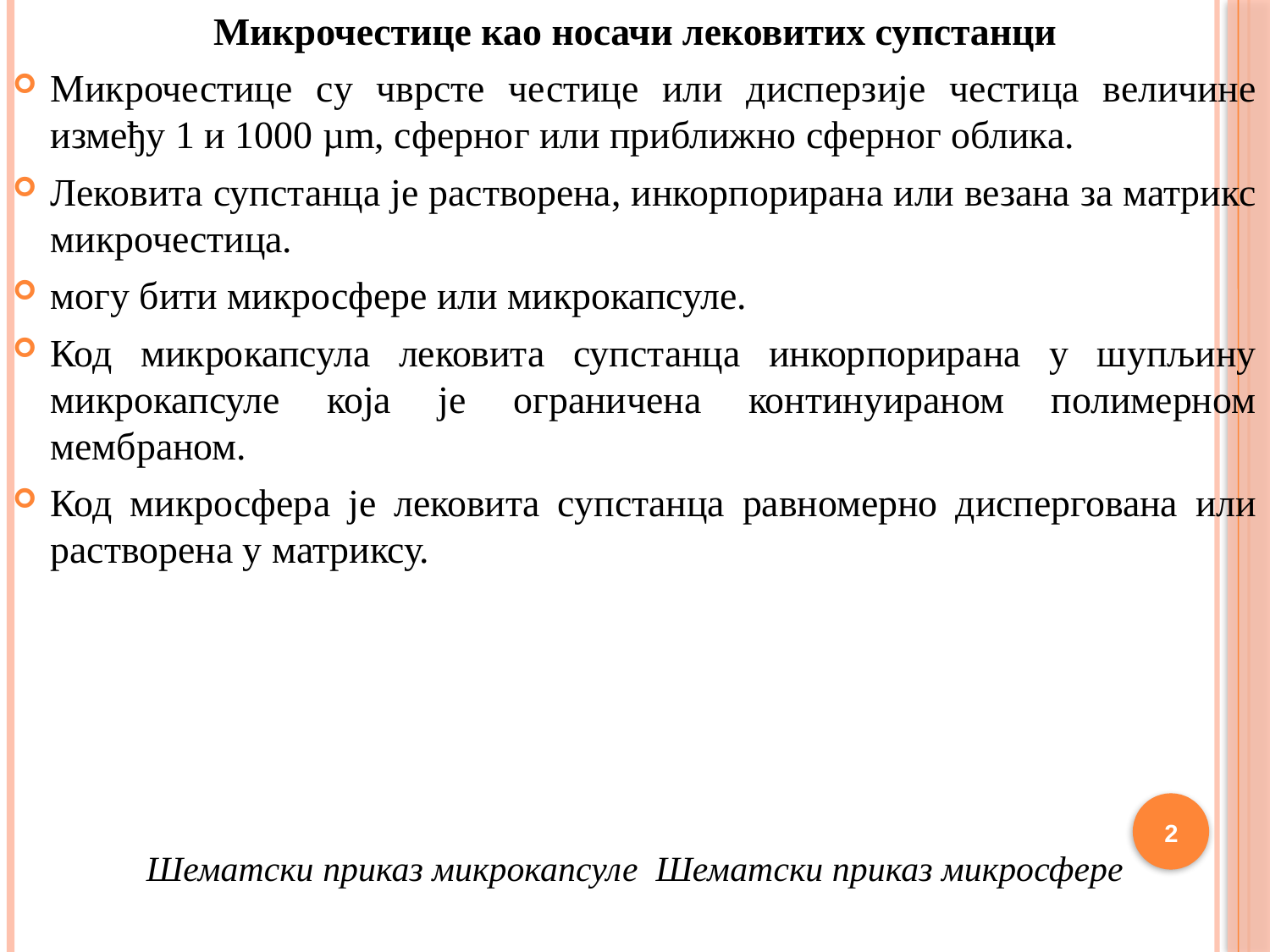

Микрочестице као носачи лековитих супстанци
Микрочестице су чврсте честице или дисперзије честица величине између 1 и 1000 µm, сферног или приближно сферног облика.
Лековита супстанца је растворена, инкорпорирана или везана за матрикс микрочестица.
могу бити микросфере или микрокапсуле.
Код микрокапсула лековита супстанца инкорпорирана у шупљину микрокапсуле која је ограничена континуираном полимерном мембраном.
Код микросфера је лековита супстанца равномерно диспергована или растворена у матриксу.

Шематски приказ микрокапсуле  Шематски приказ микросфере

2